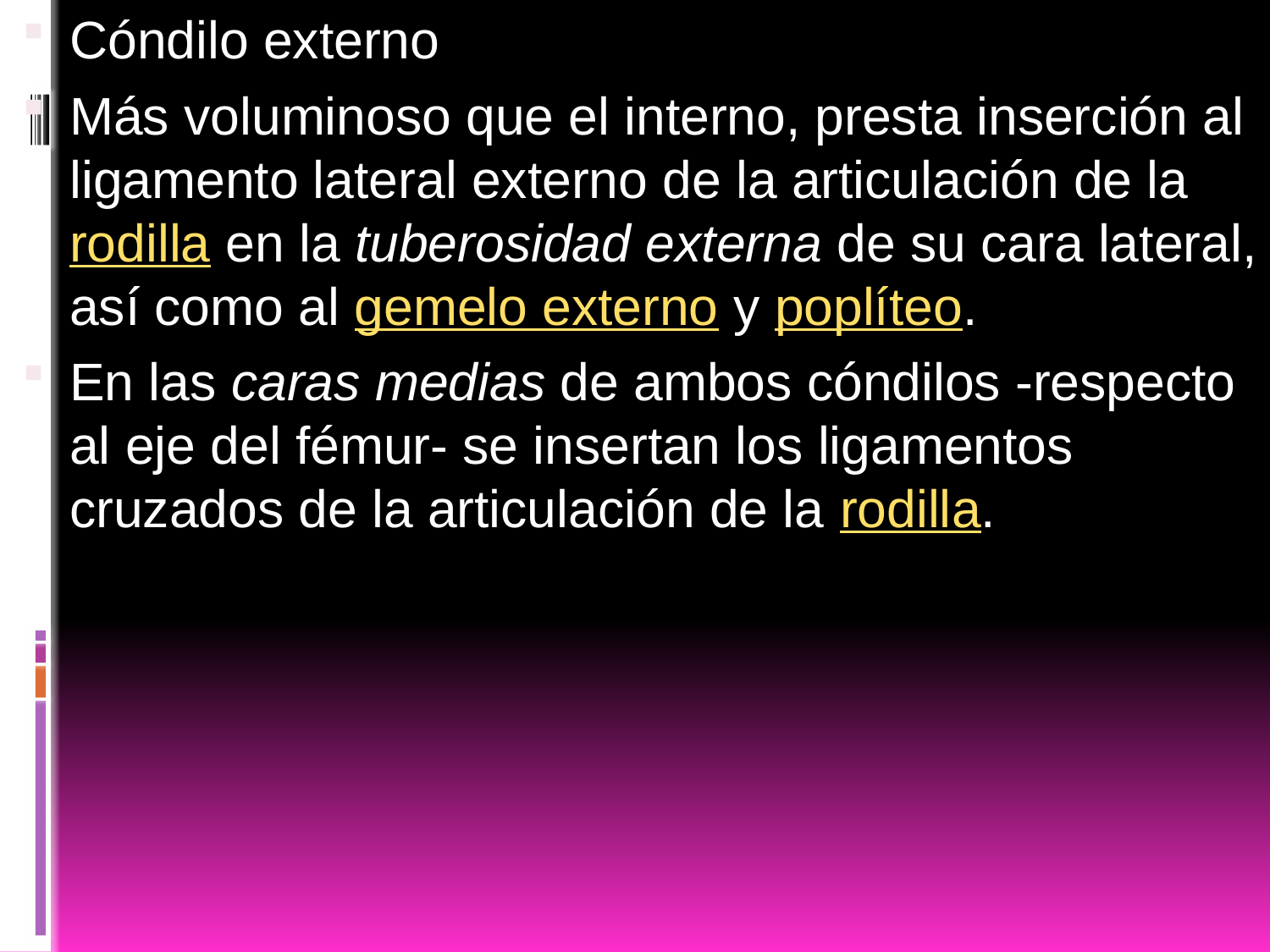

Cóndilo externo
Más voluminoso que el interno, presta inserción al ligamento lateral externo de la articulación de larodilla en la tuberosidad externa de su cara lateral, así como al gemelo externo y poplíteo.
En las caras medias de ambos cóndilos -respecto al eje del fémur- se insertan los ligamentos cruzados de la articulación de la rodilla.